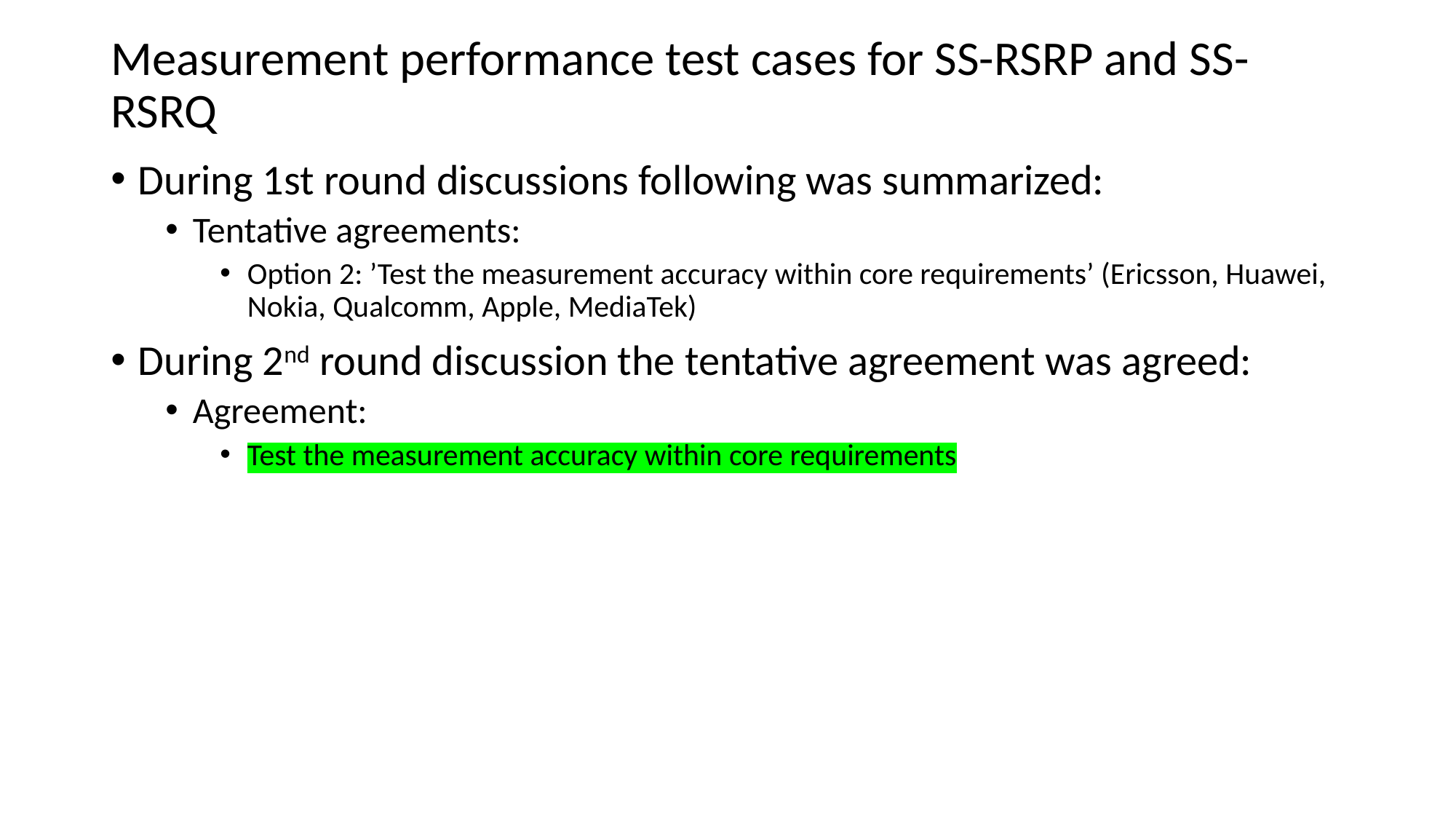

# Measurement performance test cases for SS-RSRP and SS-RSRQ
During 1st round discussions following was summarized:
Tentative agreements:
Option 2: ’Test the measurement accuracy within core requirements’ (Ericsson, Huawei, Nokia, Qualcomm, Apple, MediaTek)
During 2nd round discussion the tentative agreement was agreed:
Agreement:
Test the measurement accuracy within core requirements